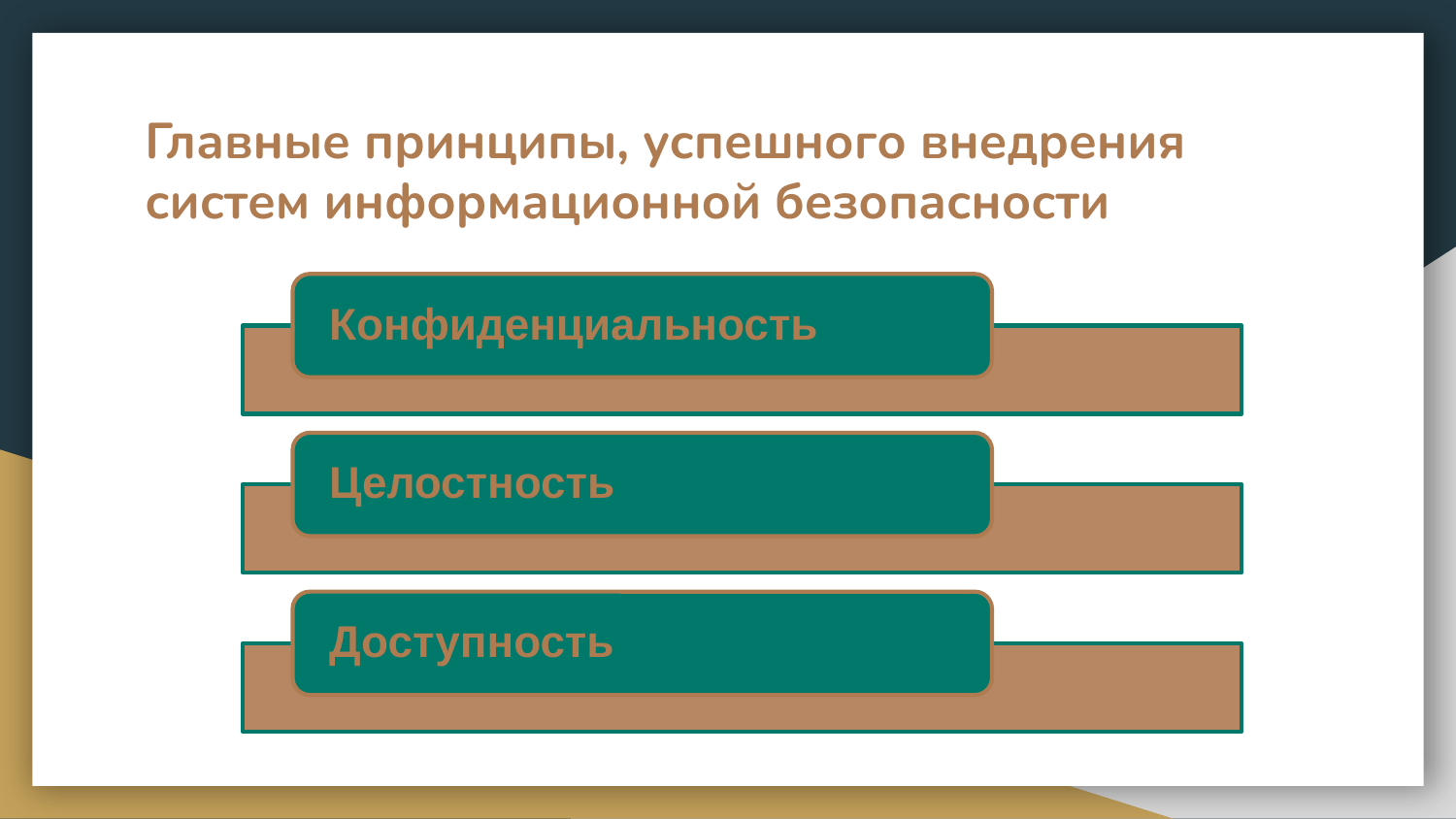

# Главные принципы, успешного внедрения систем информационной безопасности
Конфиденциальность
Целостность
Доступность